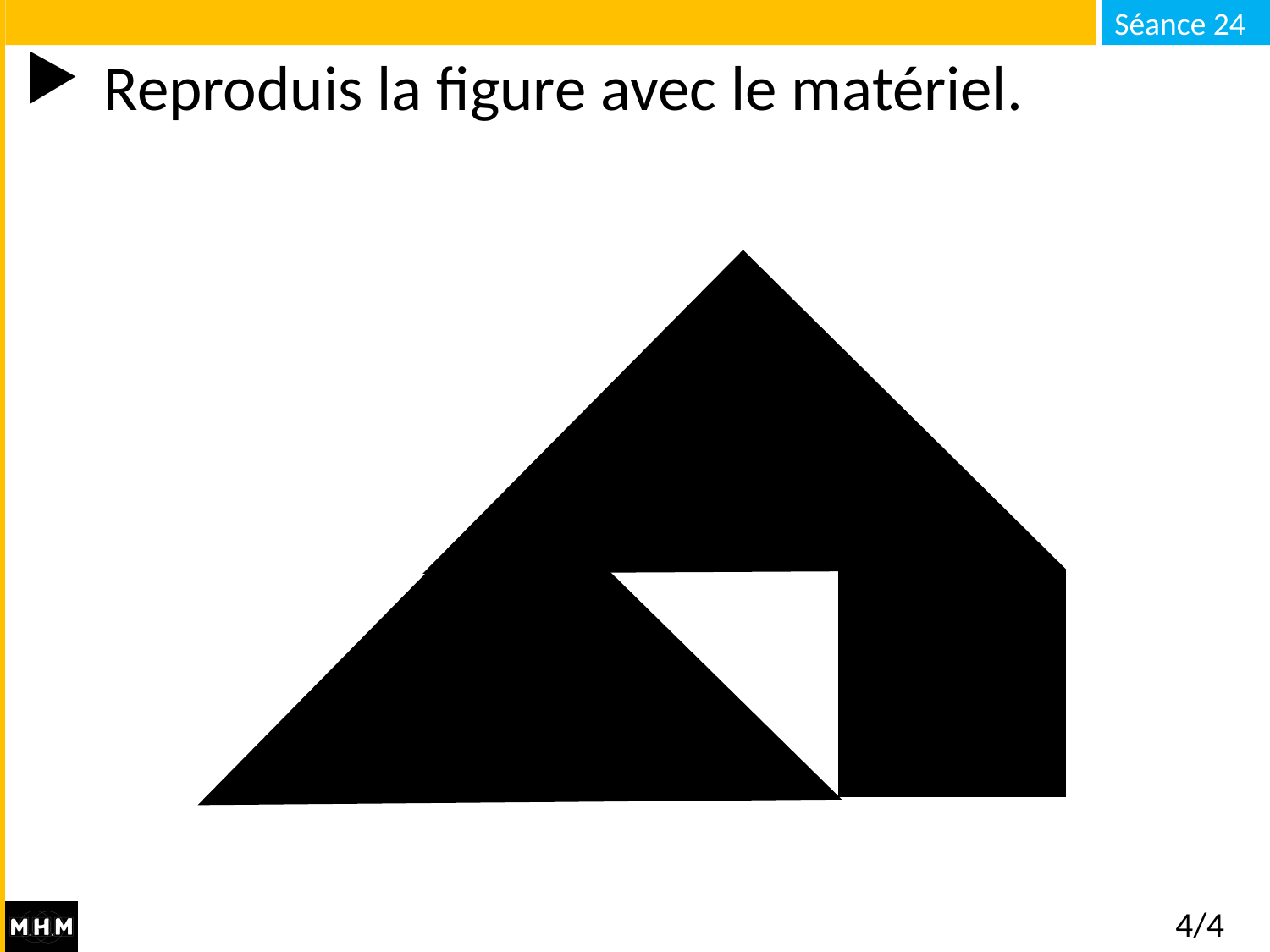

# Reproduis la figure avec le matériel.

4/4